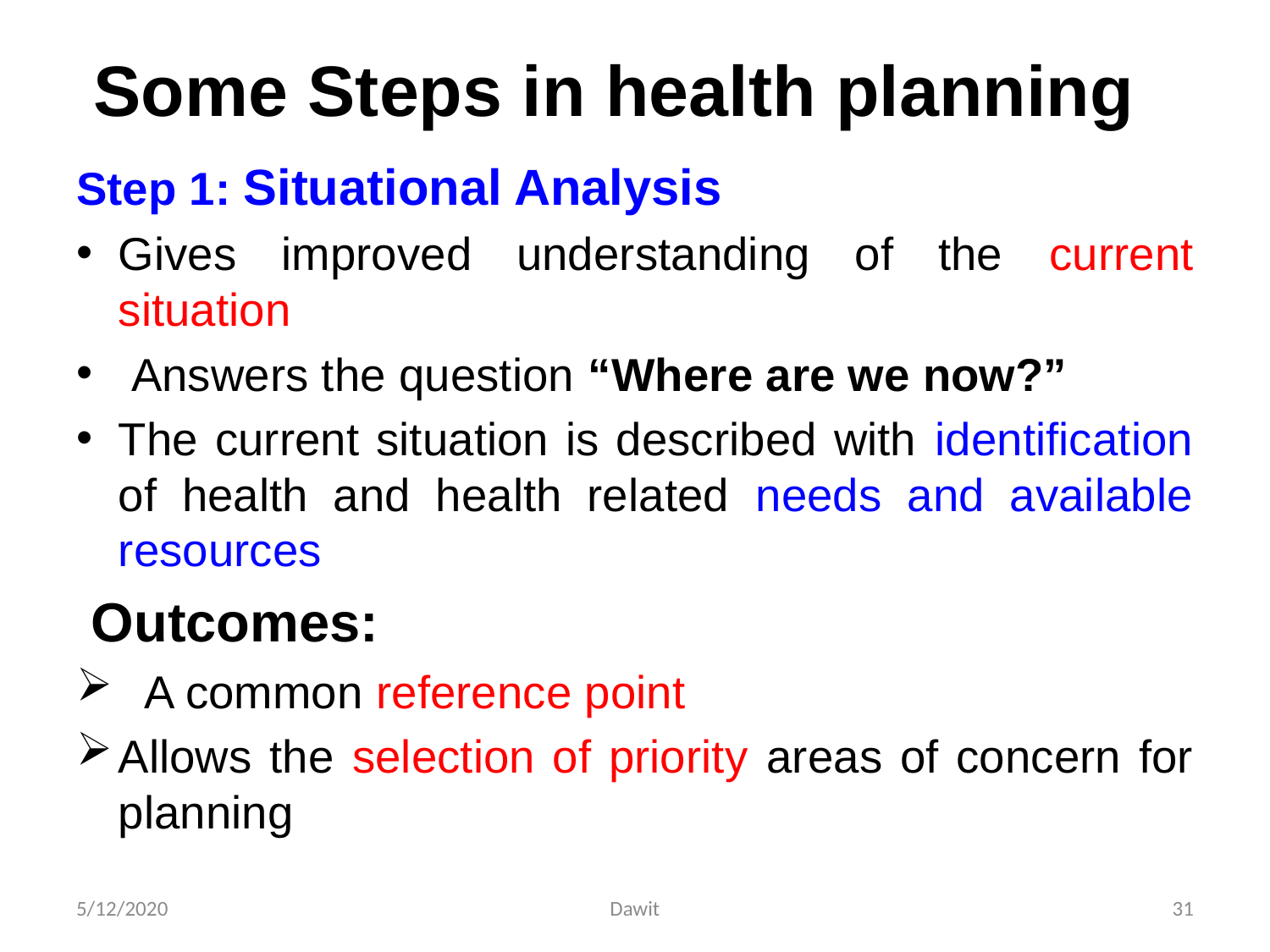

# Some Steps in health planning
Step 1: Situational Analysis
Gives improved understanding of the current situation
 Answers the question “Where are we now?”
The current situation is described with identification of health and health related needs and available resources
 Outcomes:
  A common reference point
Allows the selection of priority areas of concern for planning
5/12/2020
Dawit
31